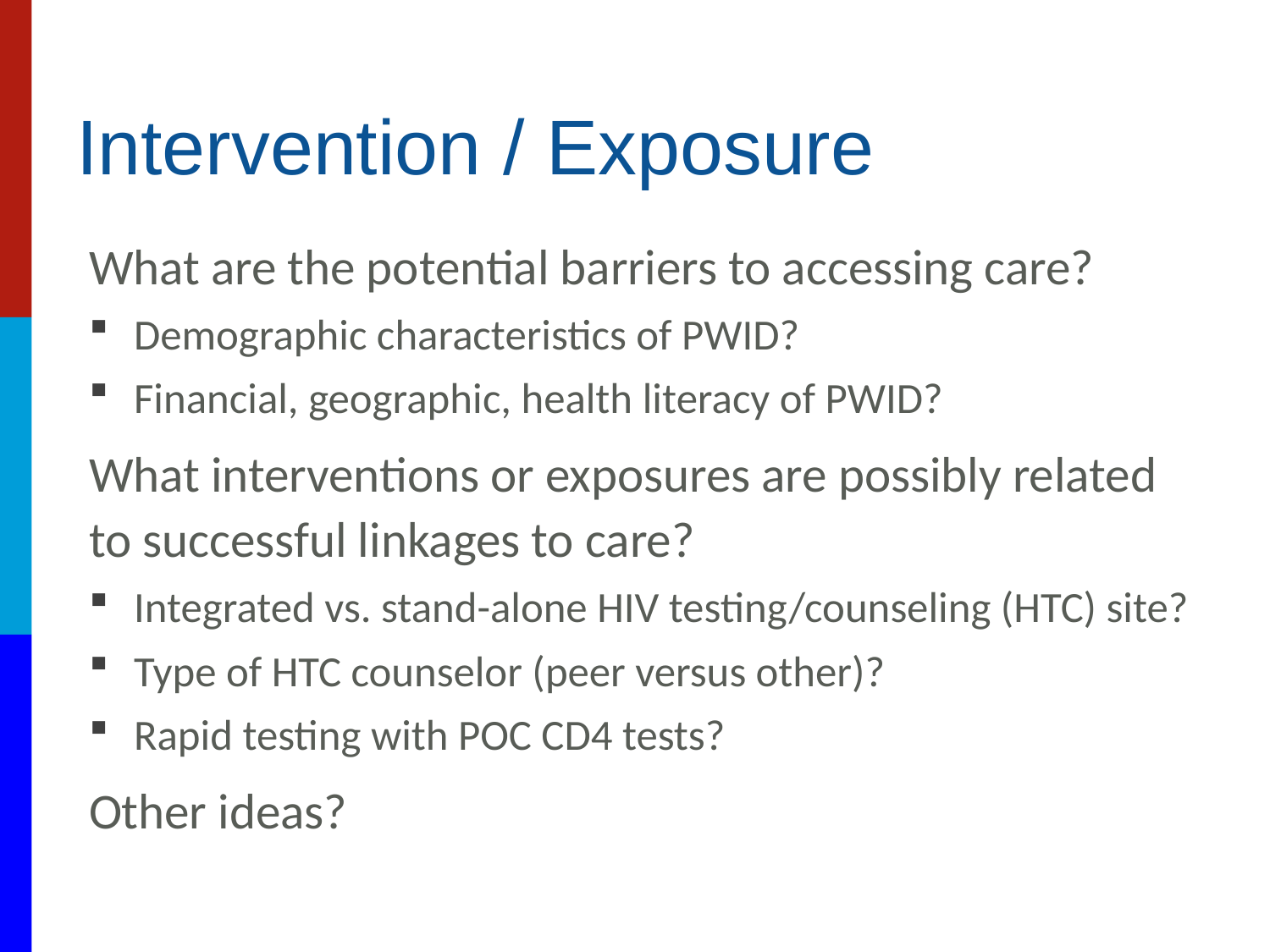

# Intervention / Exposure
What are the potential barriers to accessing care?
Demographic characteristics of PWID?
Financial, geographic, health literacy of PWID?
What interventions or exposures are possibly related to successful linkages to care?
Integrated vs. stand-alone HIV testing/counseling (HTC) site?
Type of HTC counselor (peer versus other)?
Rapid testing with POC CD4 tests?
Other ideas?